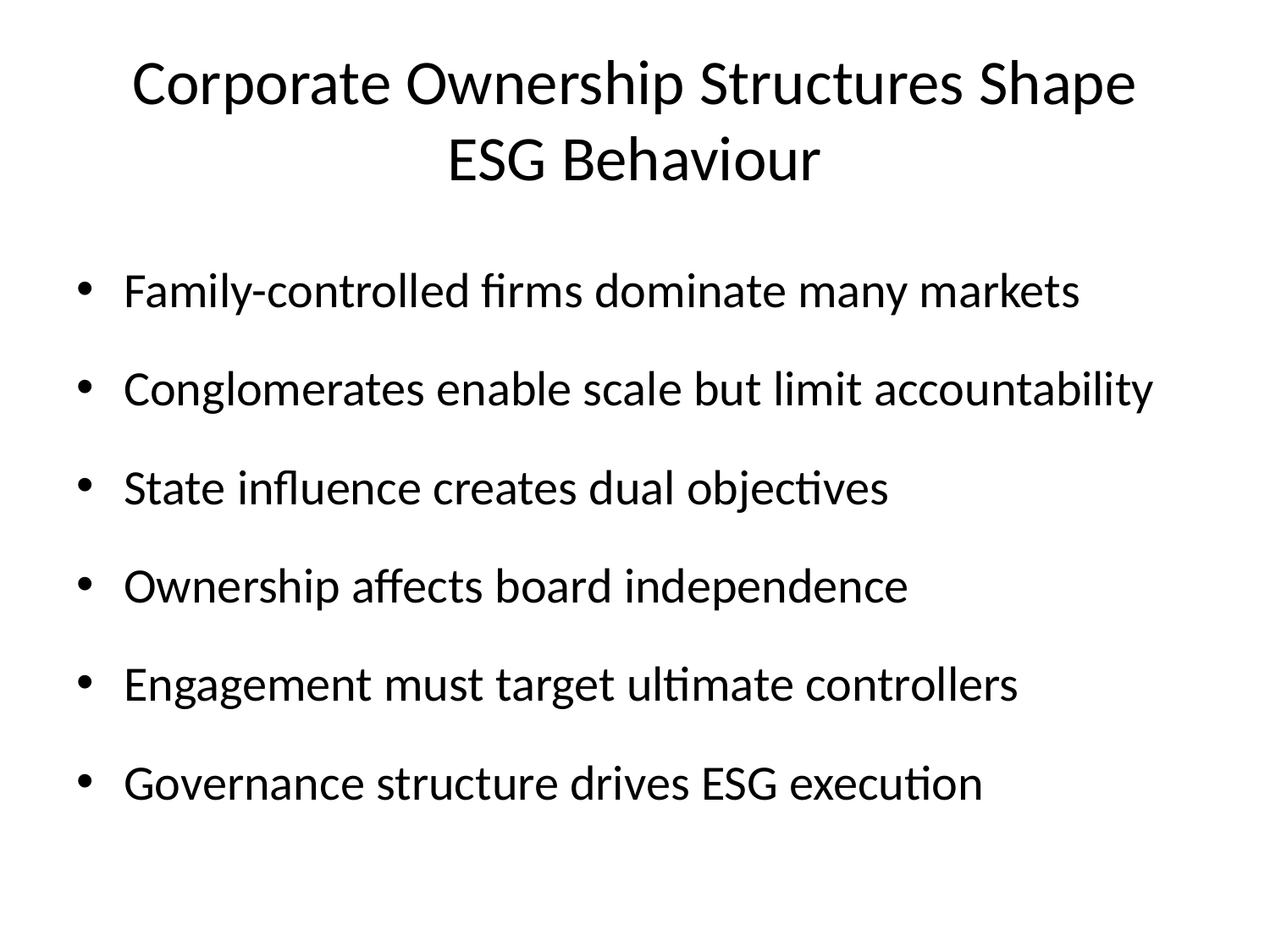

# Corporate Ownership Structures Shape ESG Behaviour
Family-controlled firms dominate many markets
Conglomerates enable scale but limit accountability
State influence creates dual objectives
Ownership affects board independence
Engagement must target ultimate controllers
Governance structure drives ESG execution